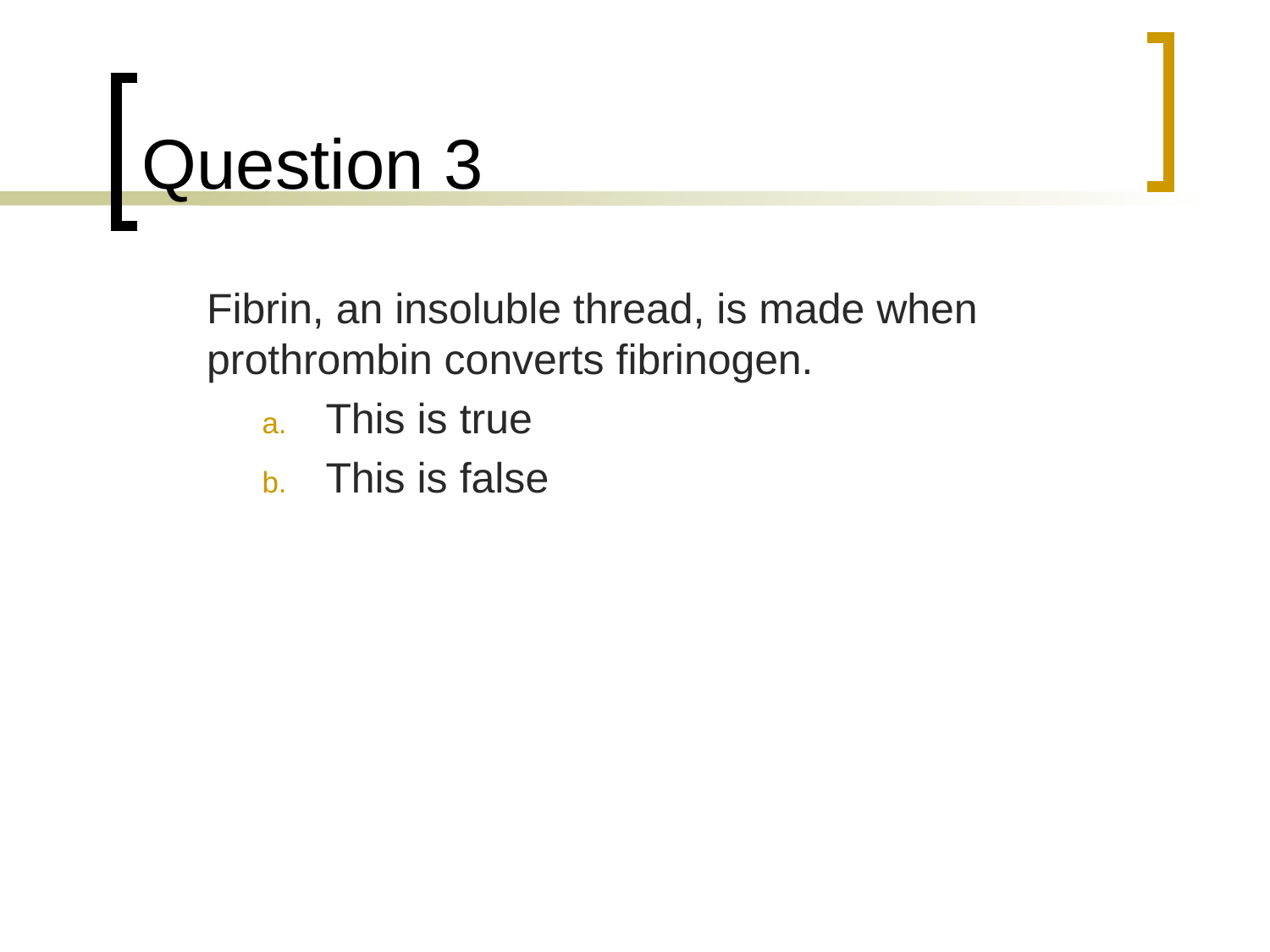

# Question 3
	Fibrin, an insoluble thread, is made when prothrombin converts fibrinogen.
This is true
This is false